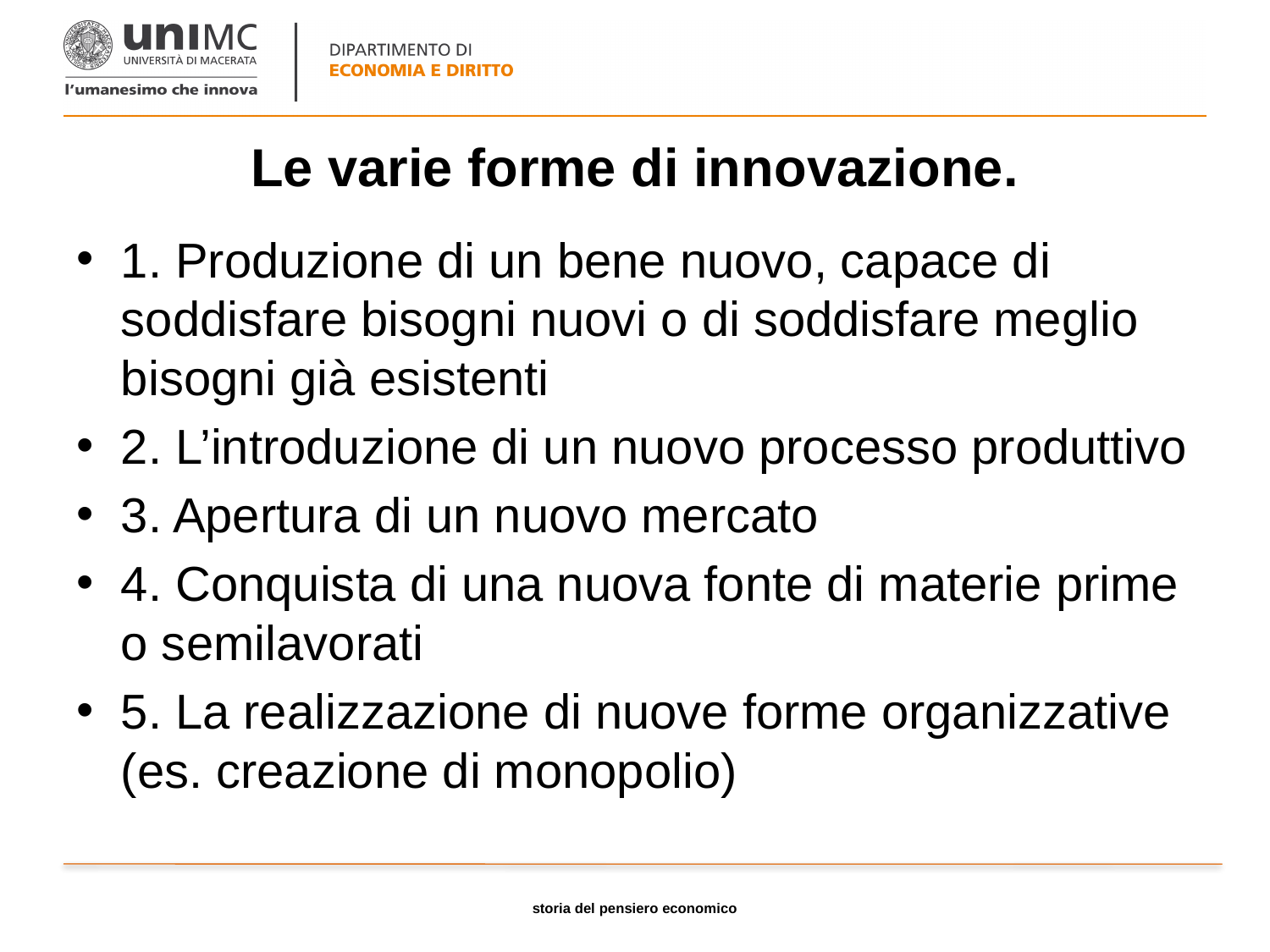

# Le varie forme di innovazione.
1. Produzione di un bene nuovo, capace di soddisfare bisogni nuovi o di soddisfare meglio bisogni già esistenti
2. L’introduzione di un nuovo processo produttivo
3. Apertura di un nuovo mercato
4. Conquista di una nuova fonte di materie prime o semilavorati
5. La realizzazione di nuove forme organizzative (es. creazione di monopolio)
storia del pensiero economico